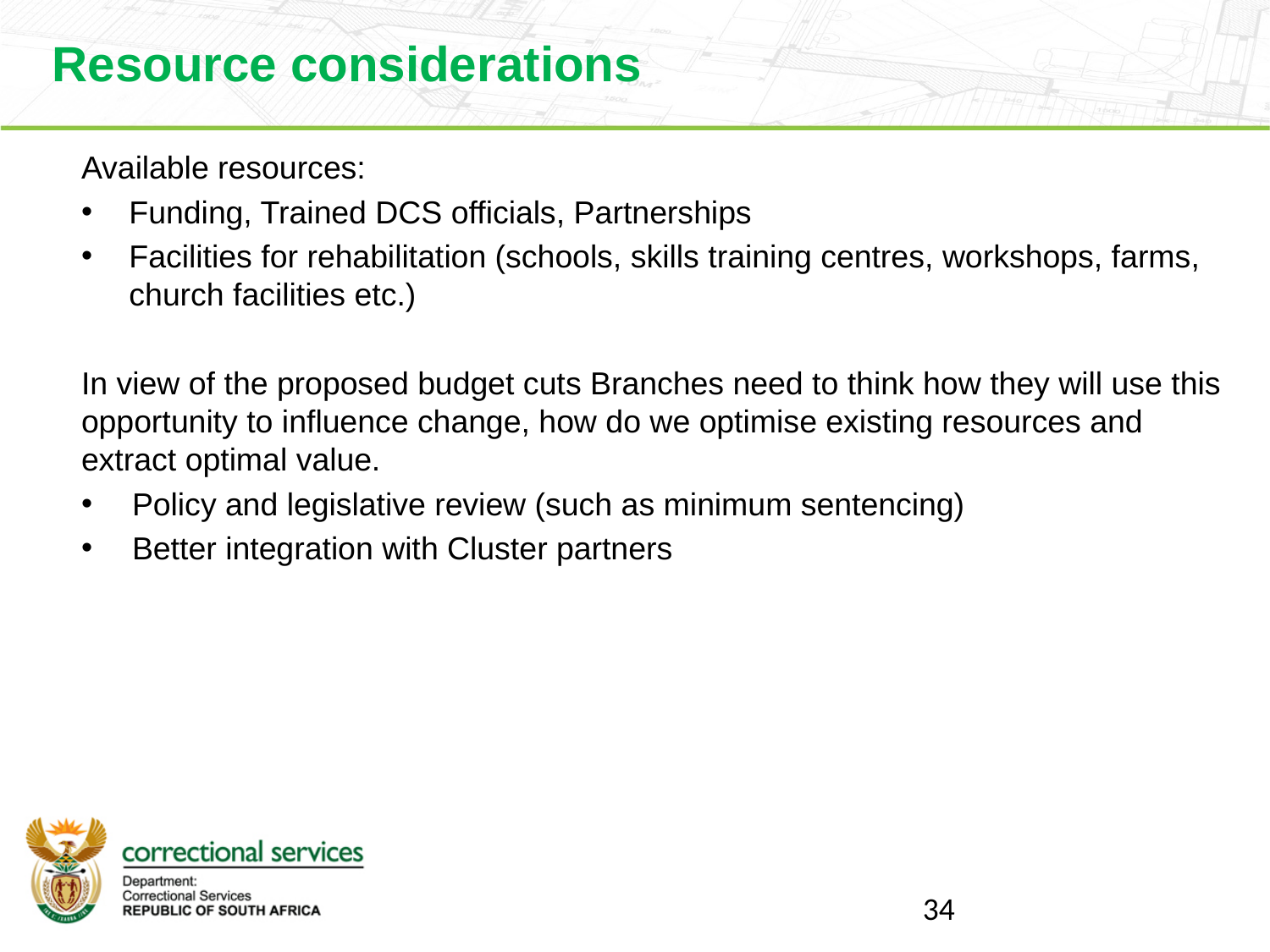

Resource considerations
Available resources:
Funding, Trained DCS officials, Partnerships
Facilities for rehabilitation (schools, skills training centres, workshops, farms, church facilities etc.)

In view of the proposed budget cuts Branches need to think how they will use this opportunity to influence change, how do we optimise existing resources and extract optimal value.
Policy and legislative review (such as minimum sentencing)
Better integration with Cluster partners

34